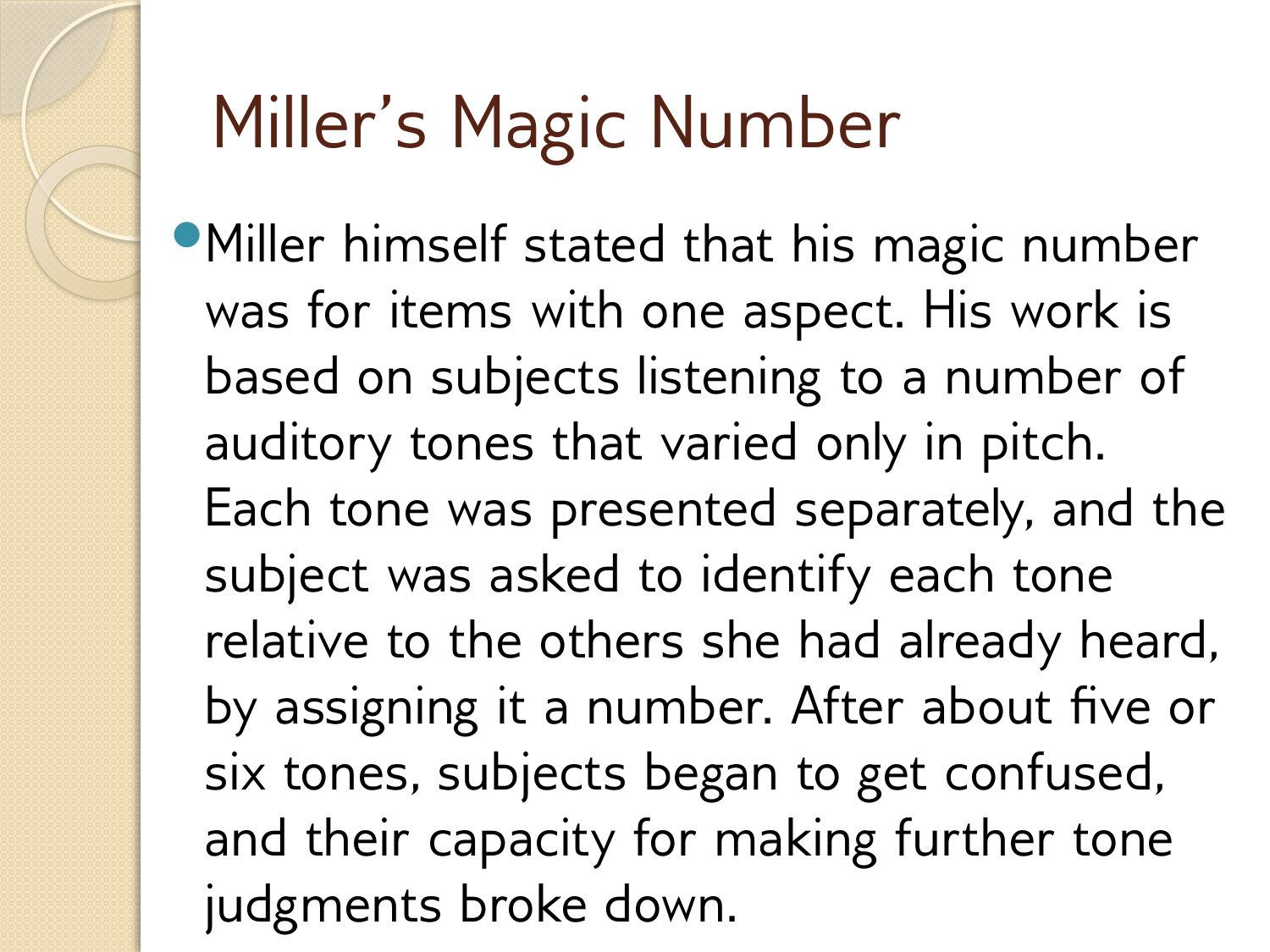

# Miller’s Magic Number
Miller himself stated that his magic number was for items with one aspect. His work is based on subjects listening to a number of auditory tones that varied only in pitch. Each tone was presented separately, and the subject was asked to identify each tone relative to the others she had already heard, by assigning it a number. After about five or six tones, subjects began to get confused, and their capacity for making further tone judgments broke down.